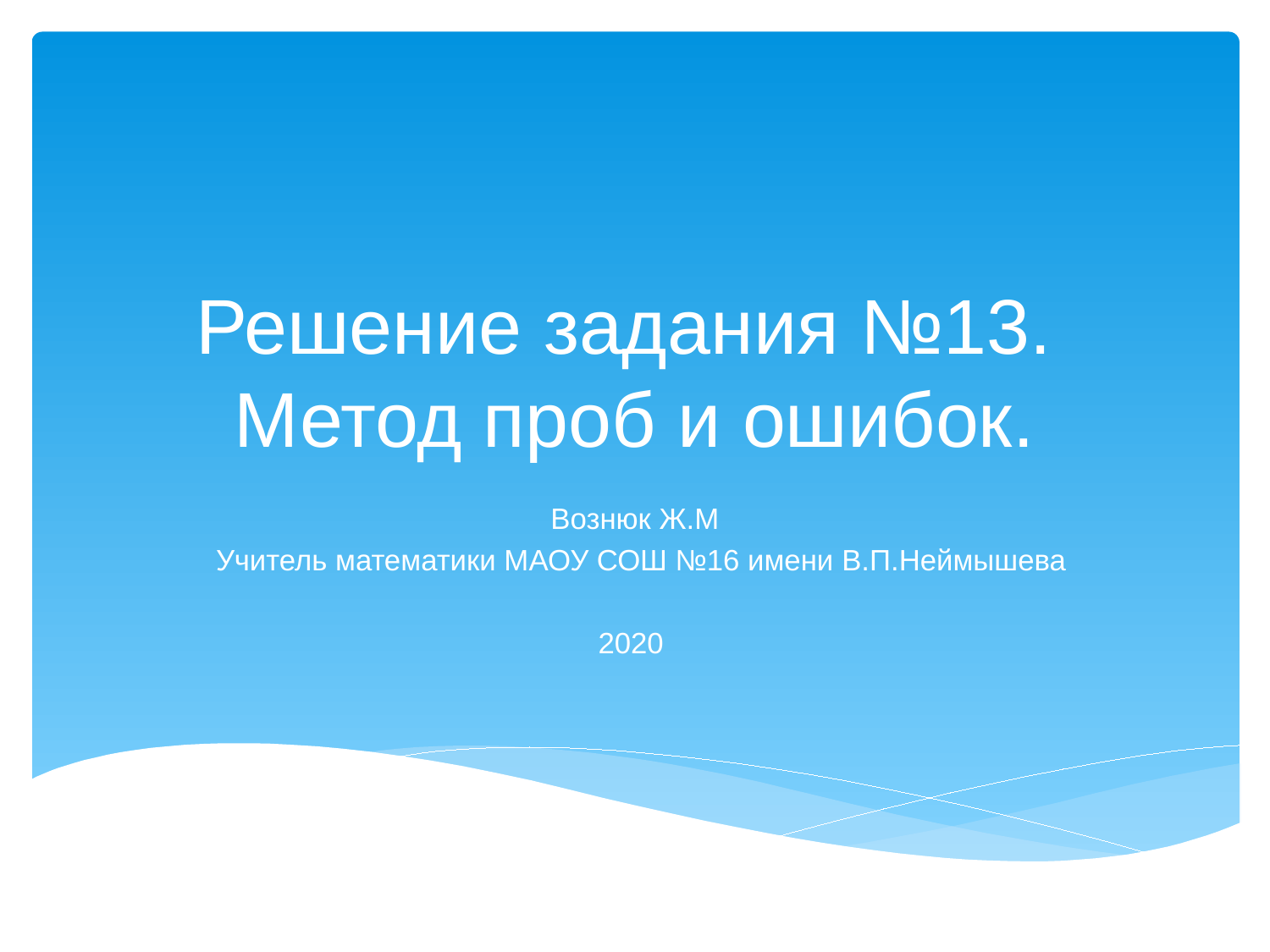

# Решение задания №13. Метод проб и ошибок.
Вознюк Ж.М
Учитель математики МАОУ СОШ №16 имени В.П.Неймышева

2020